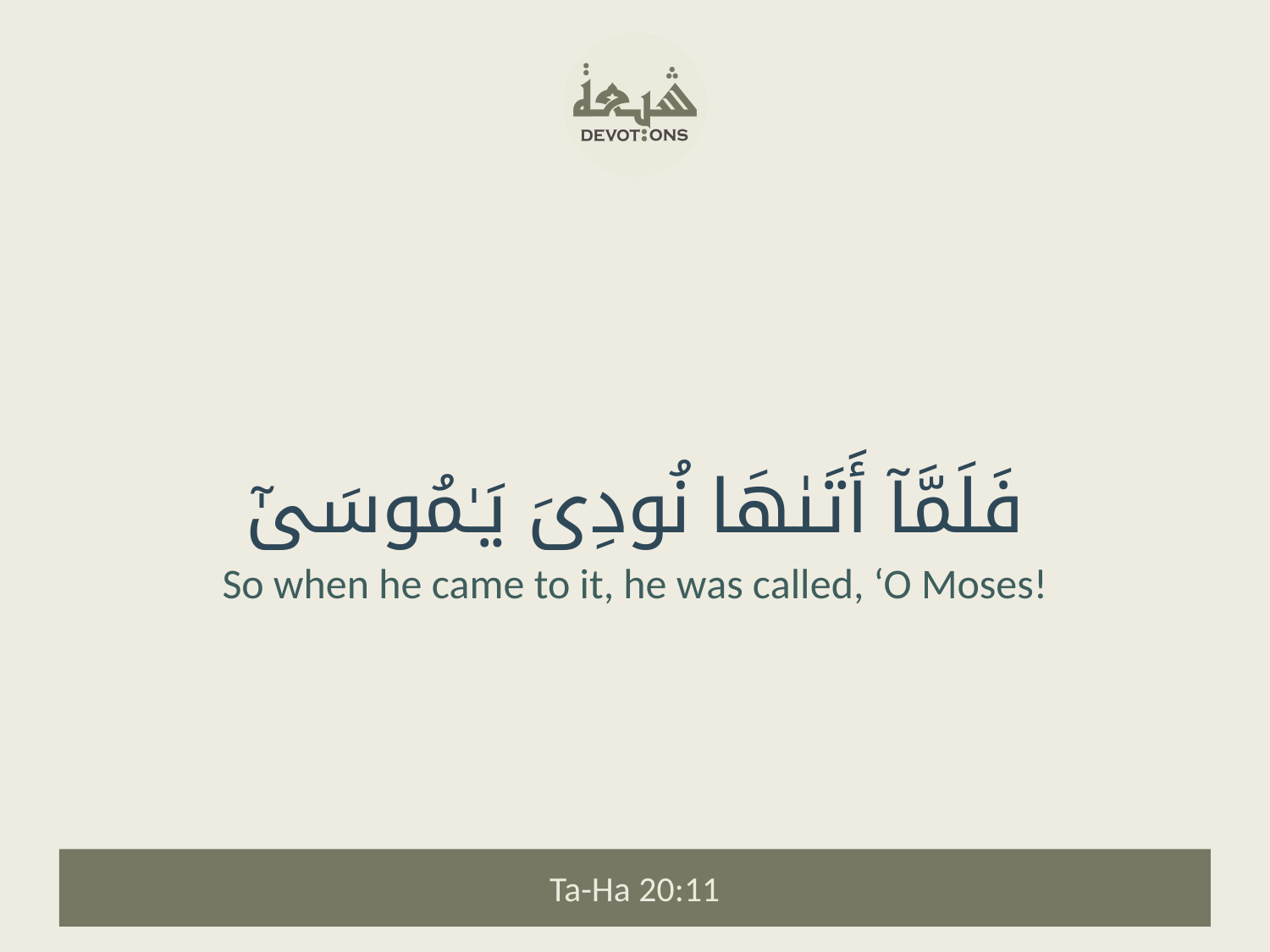

فَلَمَّآ أَتَىٰهَا نُودِىَ يَـٰمُوسَىٰٓ
So when he came to it, he was called, ‘O Moses!
Ta-Ha 20:11